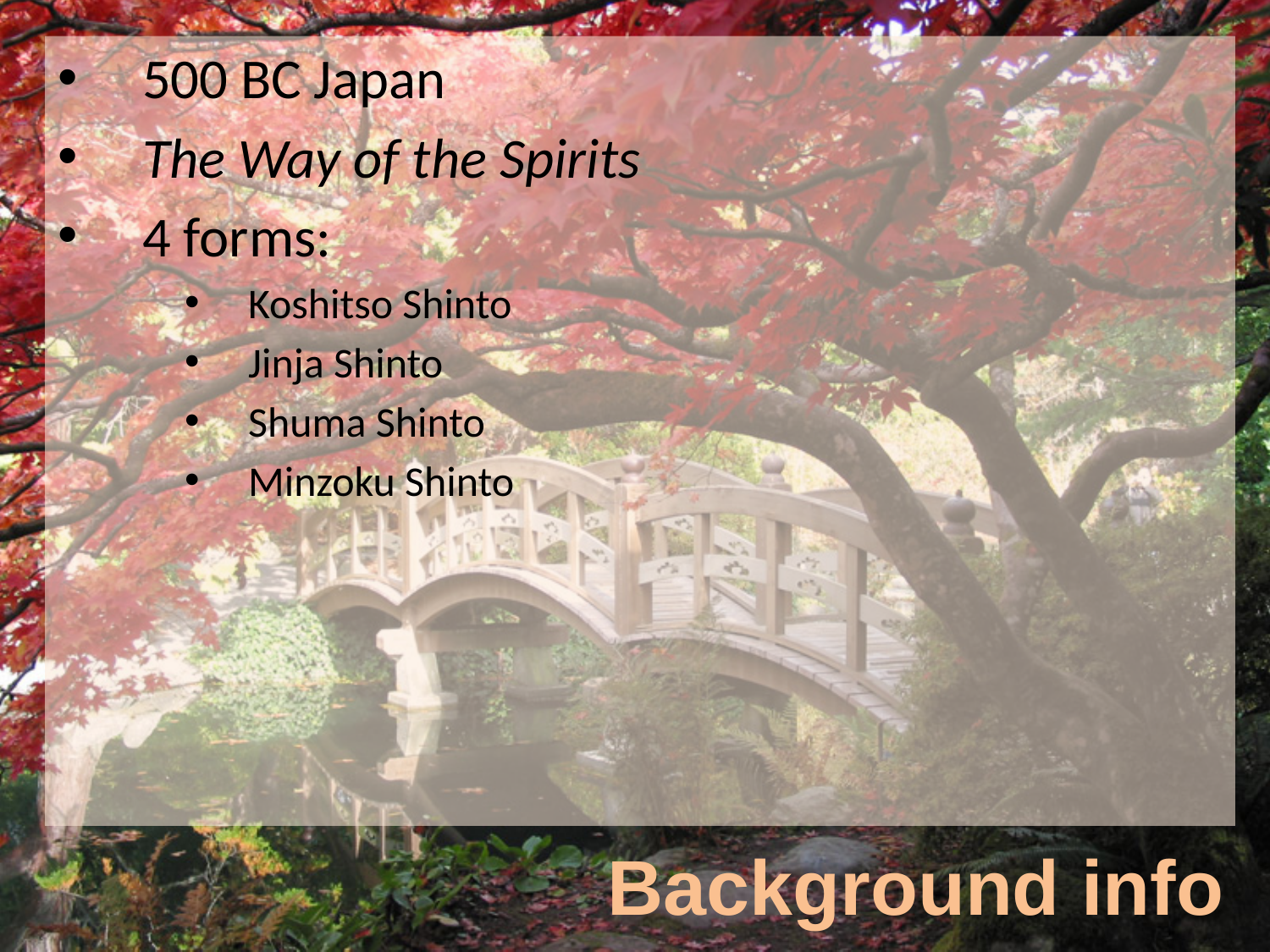

500 BC Japan
The Way of the Spirits
4 forms:
Koshitso Shinto
Jinja Shinto
Shuma Shinto
Minzoku Shinto

# Background info